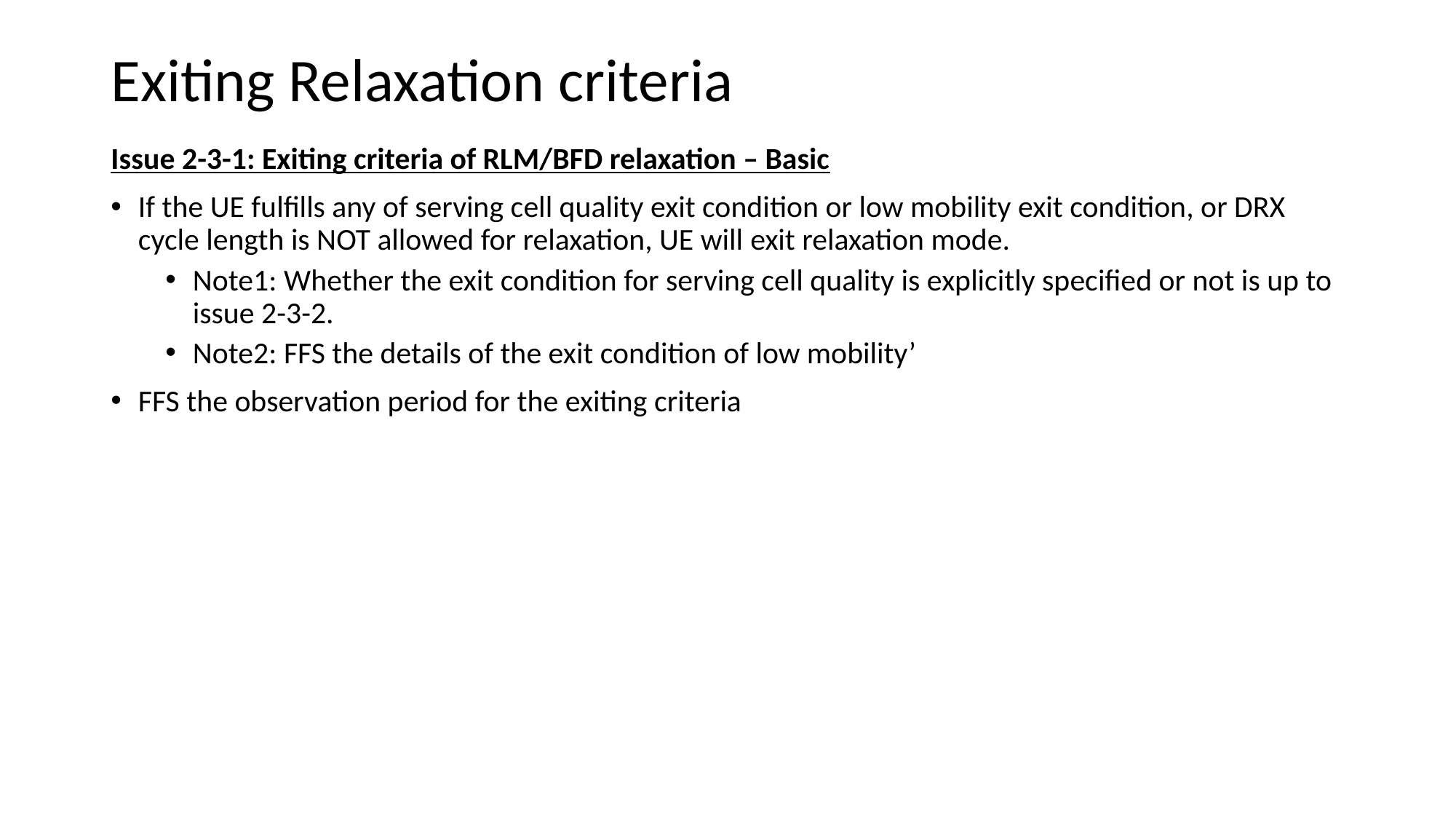

# Exiting Relaxation criteria
Issue 2-3-1: Exiting criteria of RLM/BFD relaxation – Basic
If the UE fulfills any of serving cell quality exit condition or low mobility exit condition, or DRX cycle length is NOT allowed for relaxation, UE will exit relaxation mode.
Note1: Whether the exit condition for serving cell quality is explicitly specified or not is up to issue 2-3-2.
Note2: FFS the details of the exit condition of low mobility’
FFS the observation period for the exiting criteria